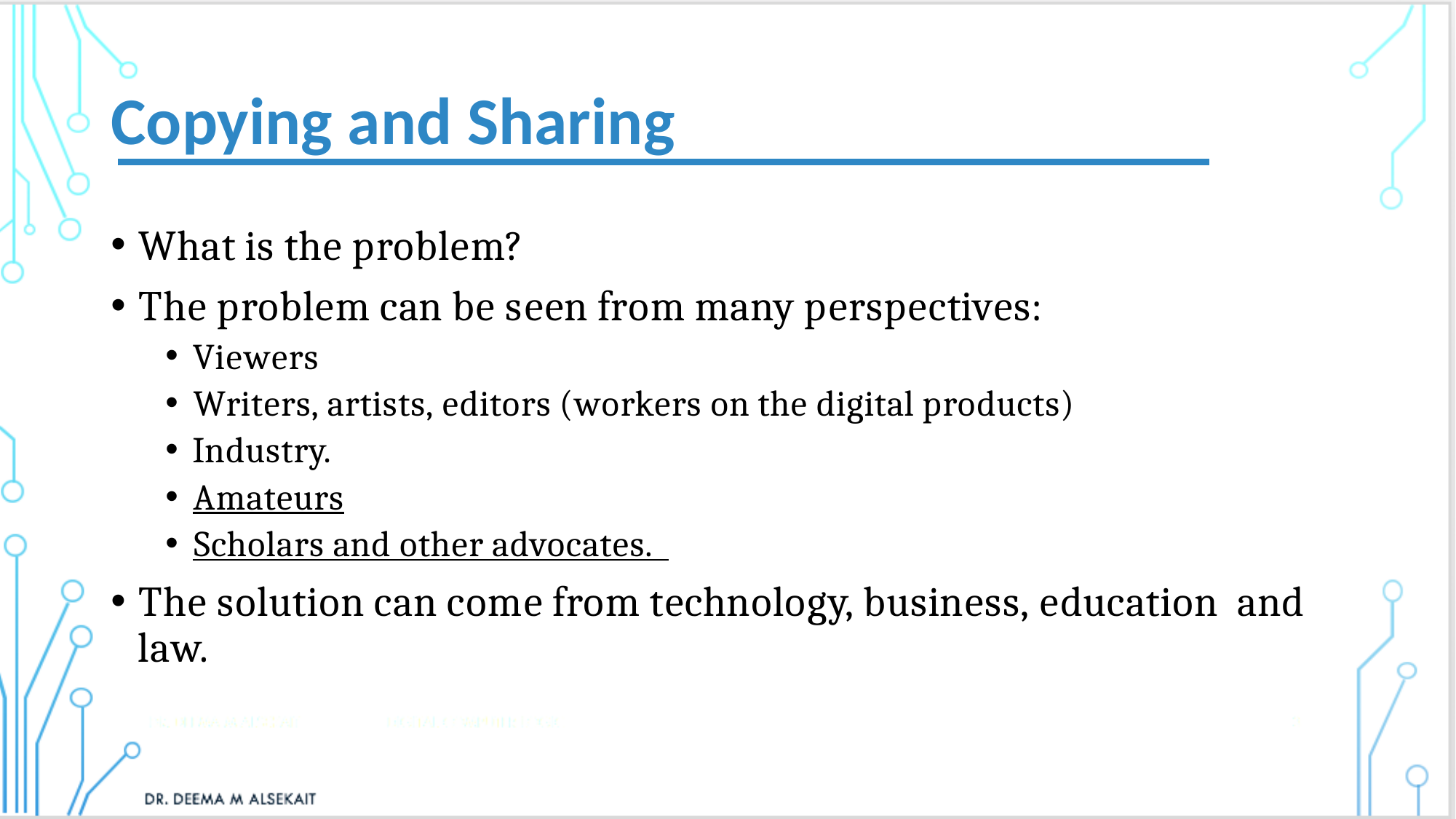

# Copying and Sharing
What is the problem?
The problem can be seen from many perspectives:
Viewers
Writers, artists, editors (workers on the digital products)
Industry.
Amateurs
Scholars and other advocates.
The solution can come from technology, business, education  and law.